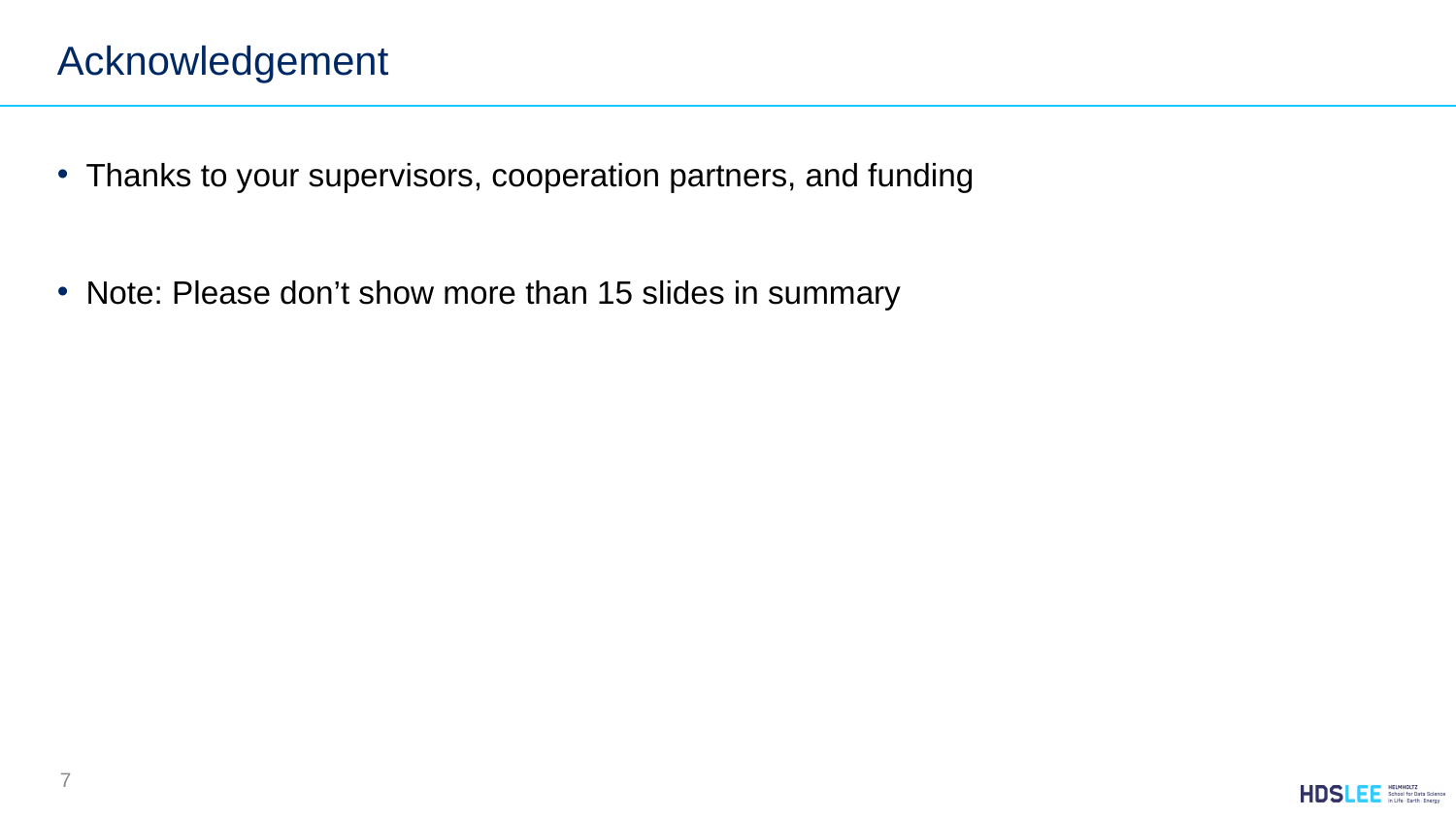

# Acknowledgement
Thanks to your supervisors, cooperation partners, and funding

Note: Please don’t show more than 15 slides in summary

7